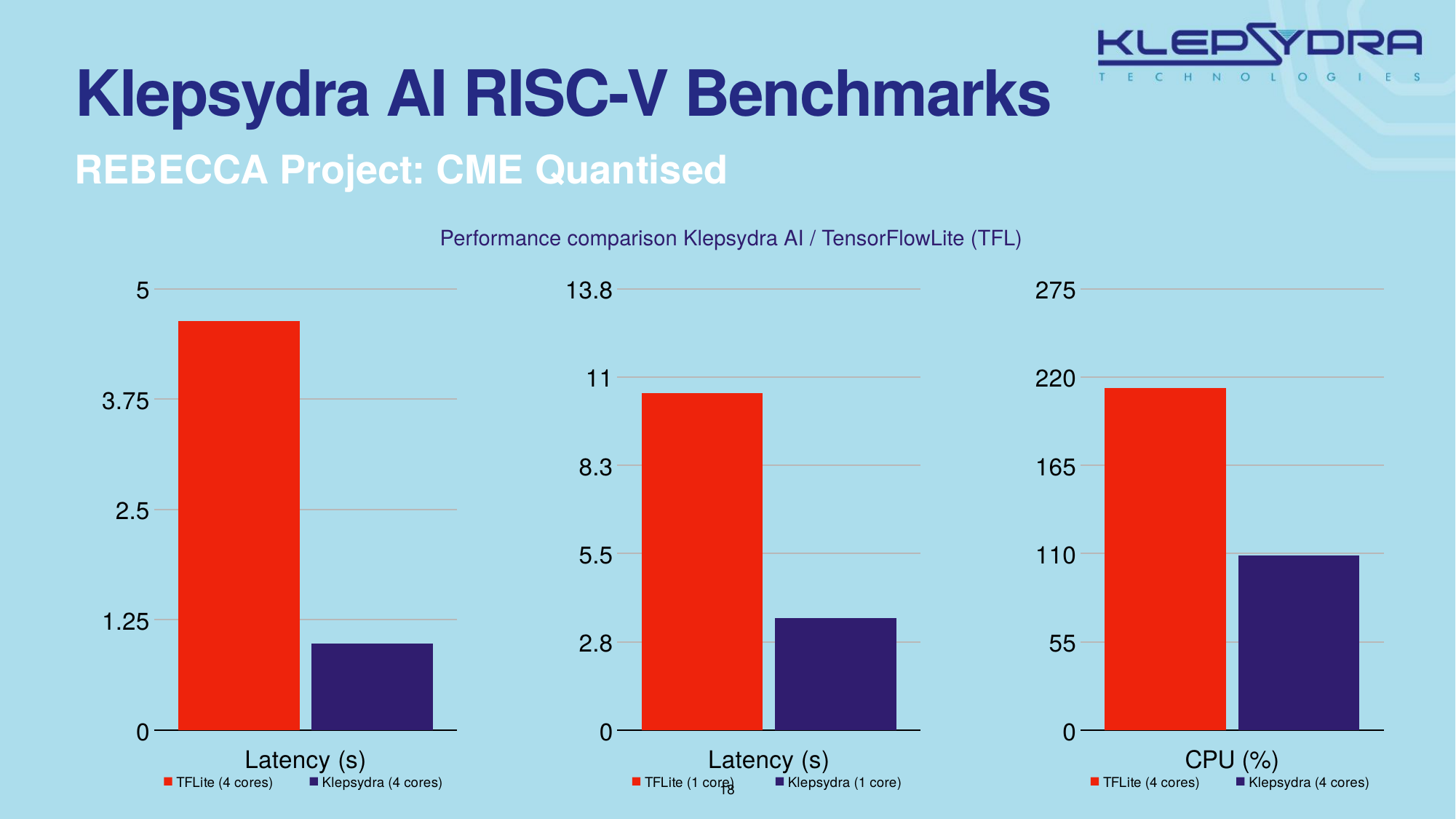

# Klepsydra AI RISC-V Benchmarks
REBECCA Project: CME Quantised
Performance comparison Klepsydra AI / TensorFlowLite (TFL)

### Chart

| Category | TFLite (4 cores) | Klepsydra (4 cores) |
|---|---|---|
| Latency (s) | 4.63 | 0.98 |

### Chart

| Category | TFLite (1 core) | Klepsydra (1 core) |
|---|---|---|
| Latency (s) | 10.5 | 3.5 |

### Chart

| Category | TFLite (4 cores) | Klepsydra (4 cores) |
|---|---|---|
| CPU (%) | 213.16 | 108.98 |
18